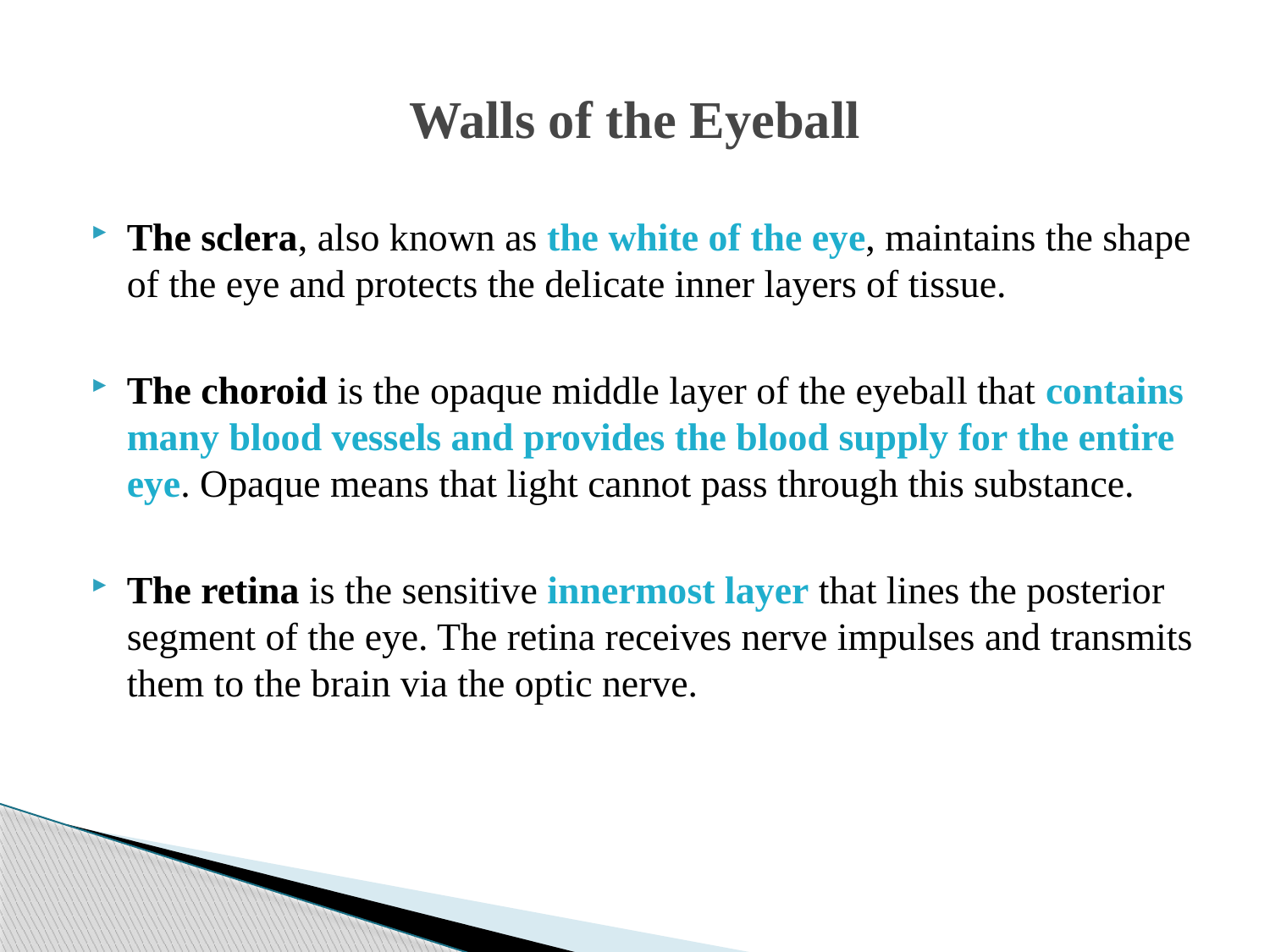

# Walls of the Eyeball
The sclera, also known as the white of the eye, maintains the shape of the eye and protects the delicate inner layers of tissue.

The choroid is the opaque middle layer of the eyeball that contains many blood vessels and provides the blood supply for the entire eye. Opaque means that light cannot pass through this substance.

The retina is the sensitive innermost layer that lines the posterior segment of the eye. The retina receives nerve impulses and transmits them to the brain via the optic nerve.